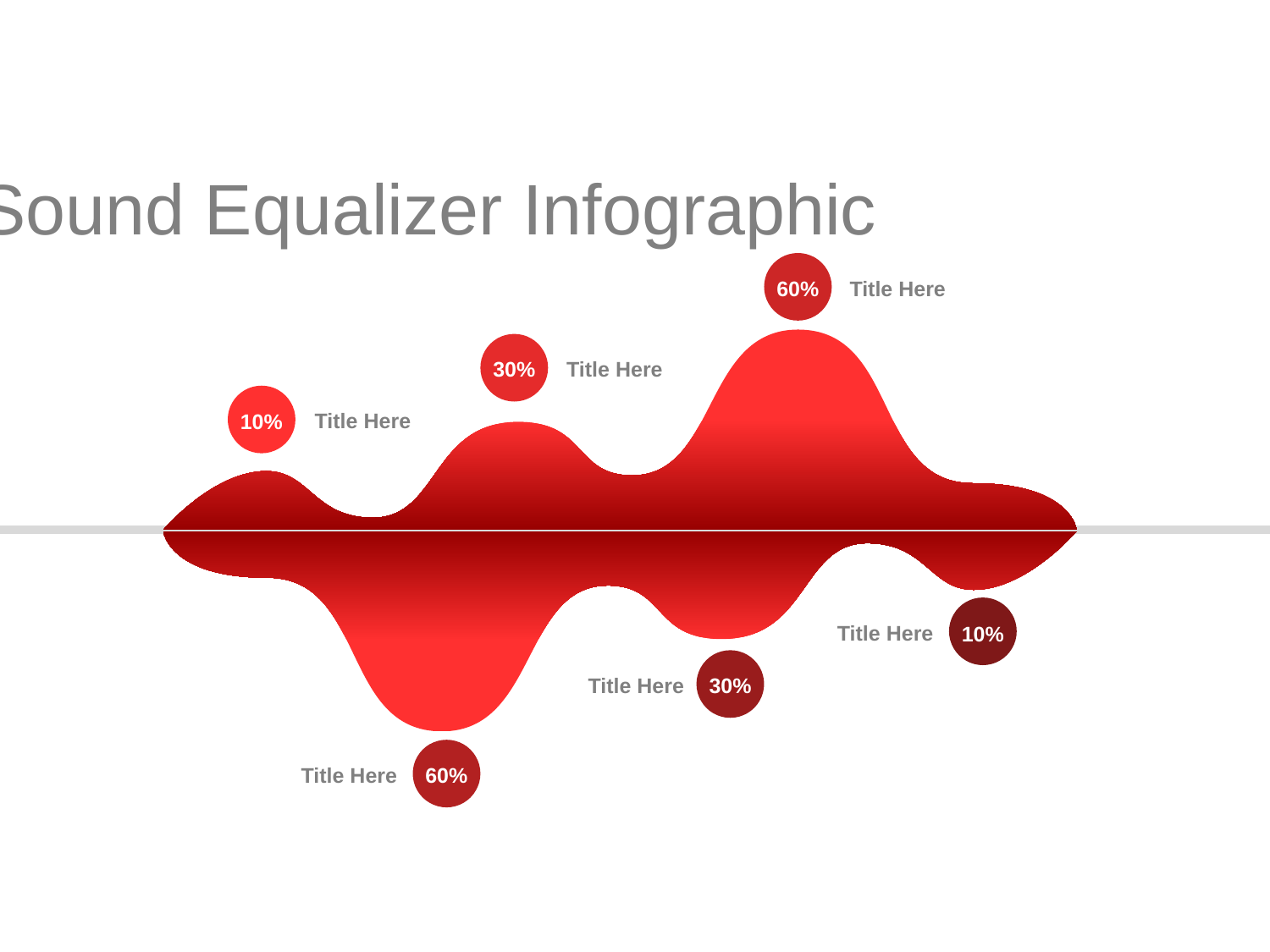

Sound Equalizer Infographic

60%
Title Here

30%
Title Here

Title Here
10%

Title Here
10%

Title Here
30%

Title Here
60%